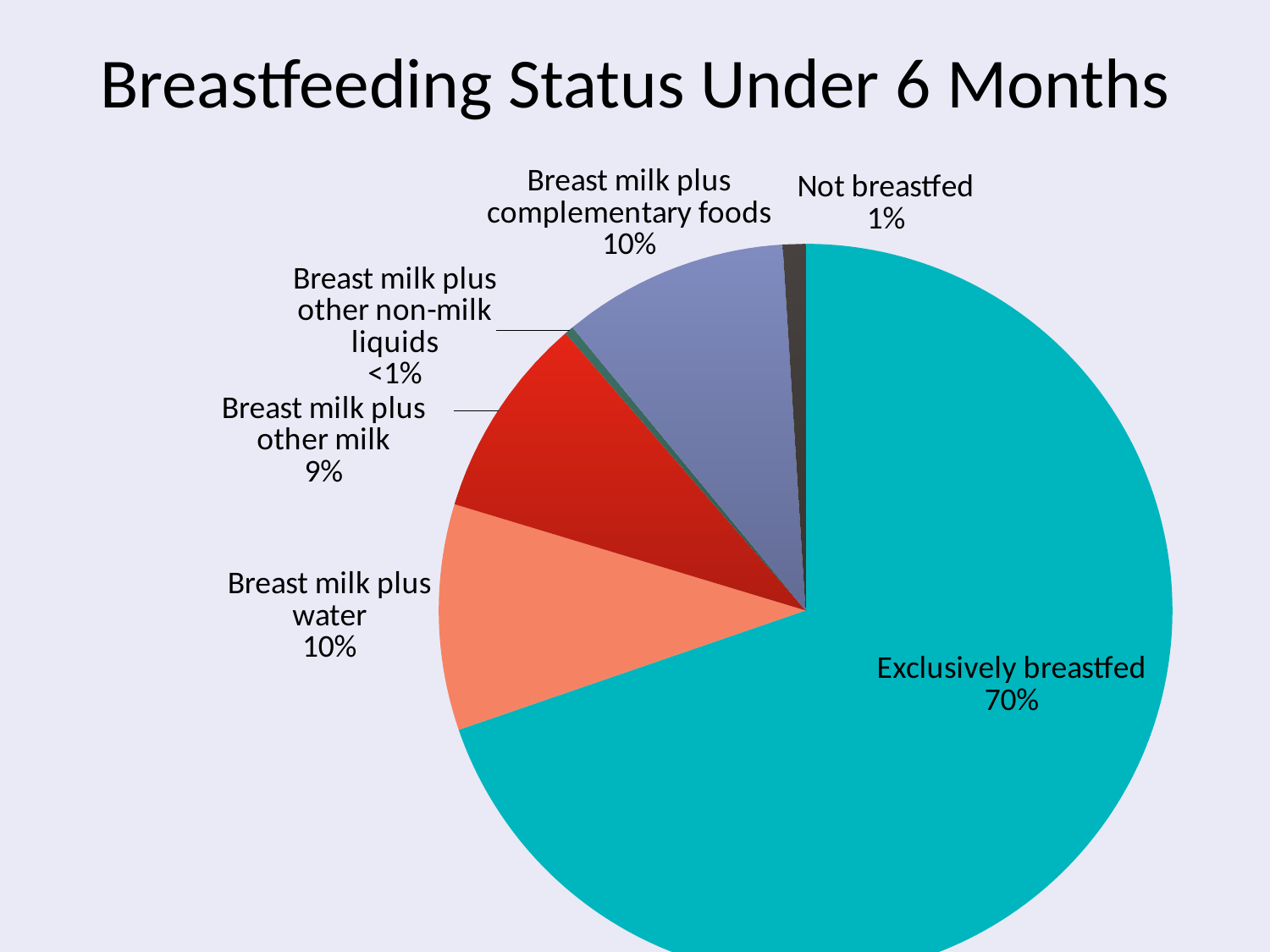

# Breastfeeding Status Under 6 Months

### Chart

| Category | Sales |
|---|---|
| Exclusively breastfed | 70.0 |
| Breast milk plus water | 10.0 |
| Breast milk plus other milk | 9.0 |
| Breast milk plus other non-milk liquids | 0.4 |
| Breast milk plus complementary foods | 10.0 |
| Not breastfed | 1.0 |